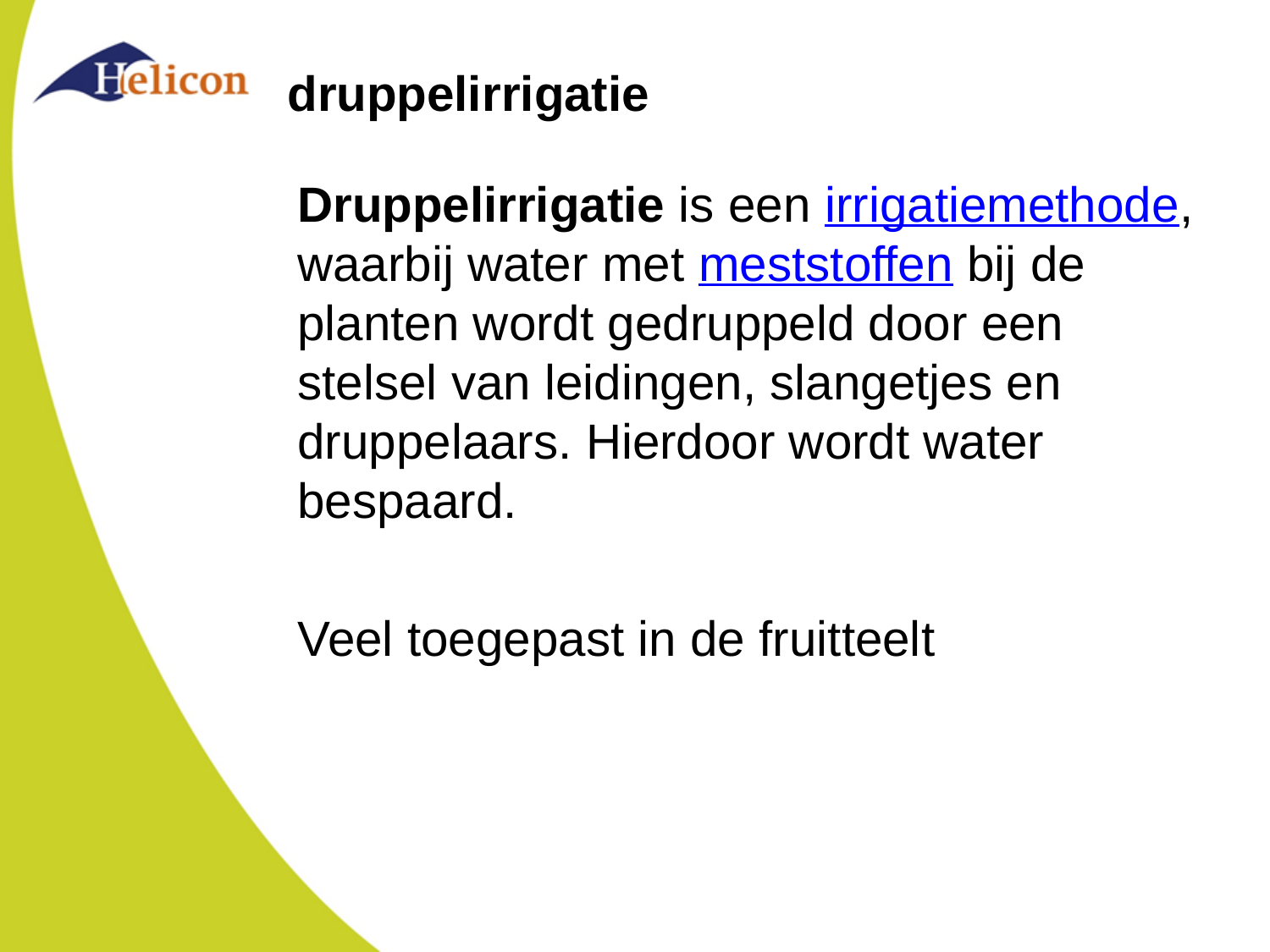

# druppelirrigatie
Druppelirrigatie is een irrigatiemethode, waarbij water met meststoffen bij de planten wordt gedruppeld door een stelsel van leidingen, slangetjes en druppelaars. Hierdoor wordt water bespaard.

Veel toegepast in de fruitteelt